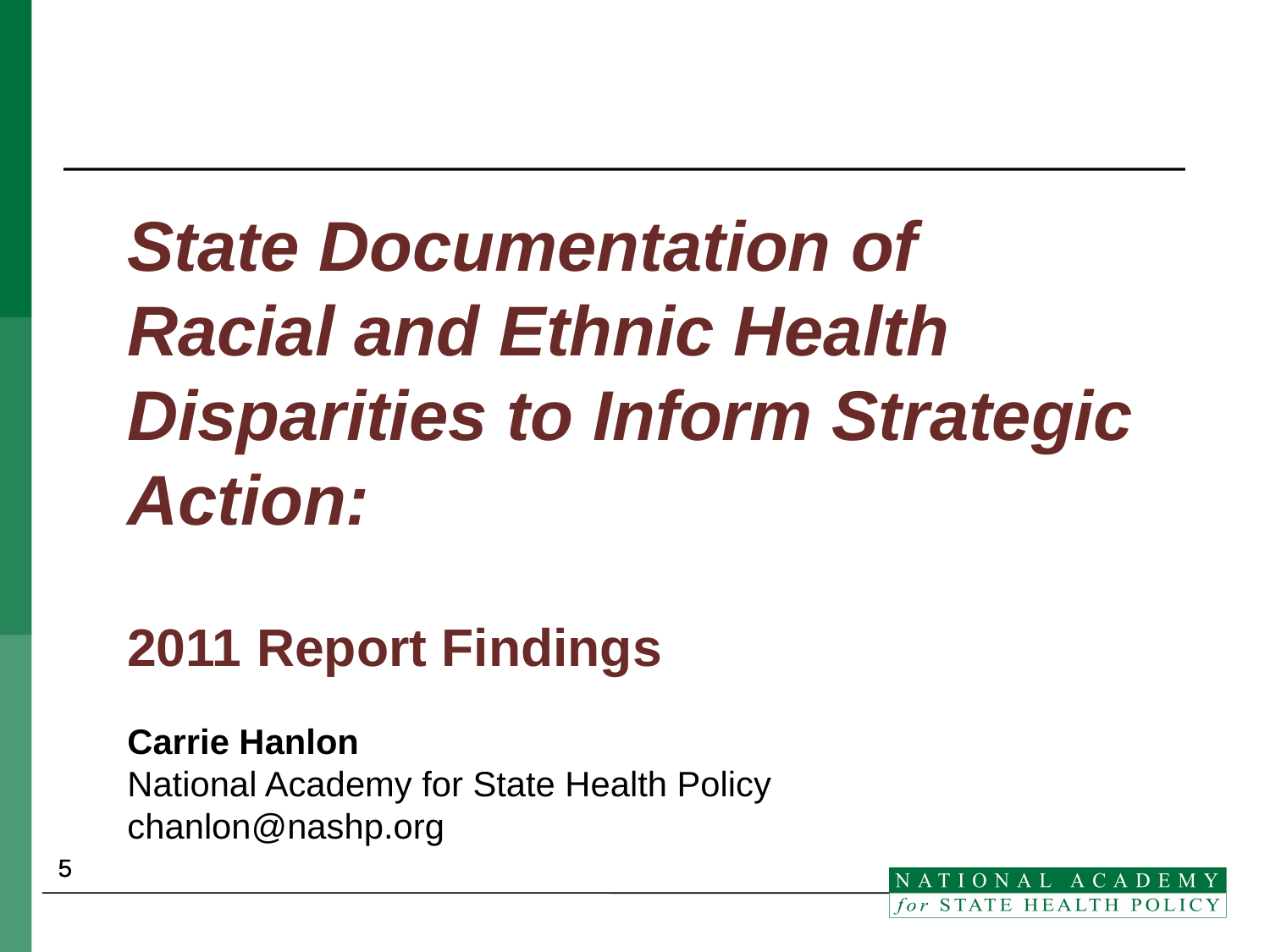

State Documentation of
Racial and Ethnic Health Disparities to Inform Strategic Action:
2011 Report Findings
Carrie Hanlon
National Academy for State Health Policy
chanlon@nashp.org
5
5
5